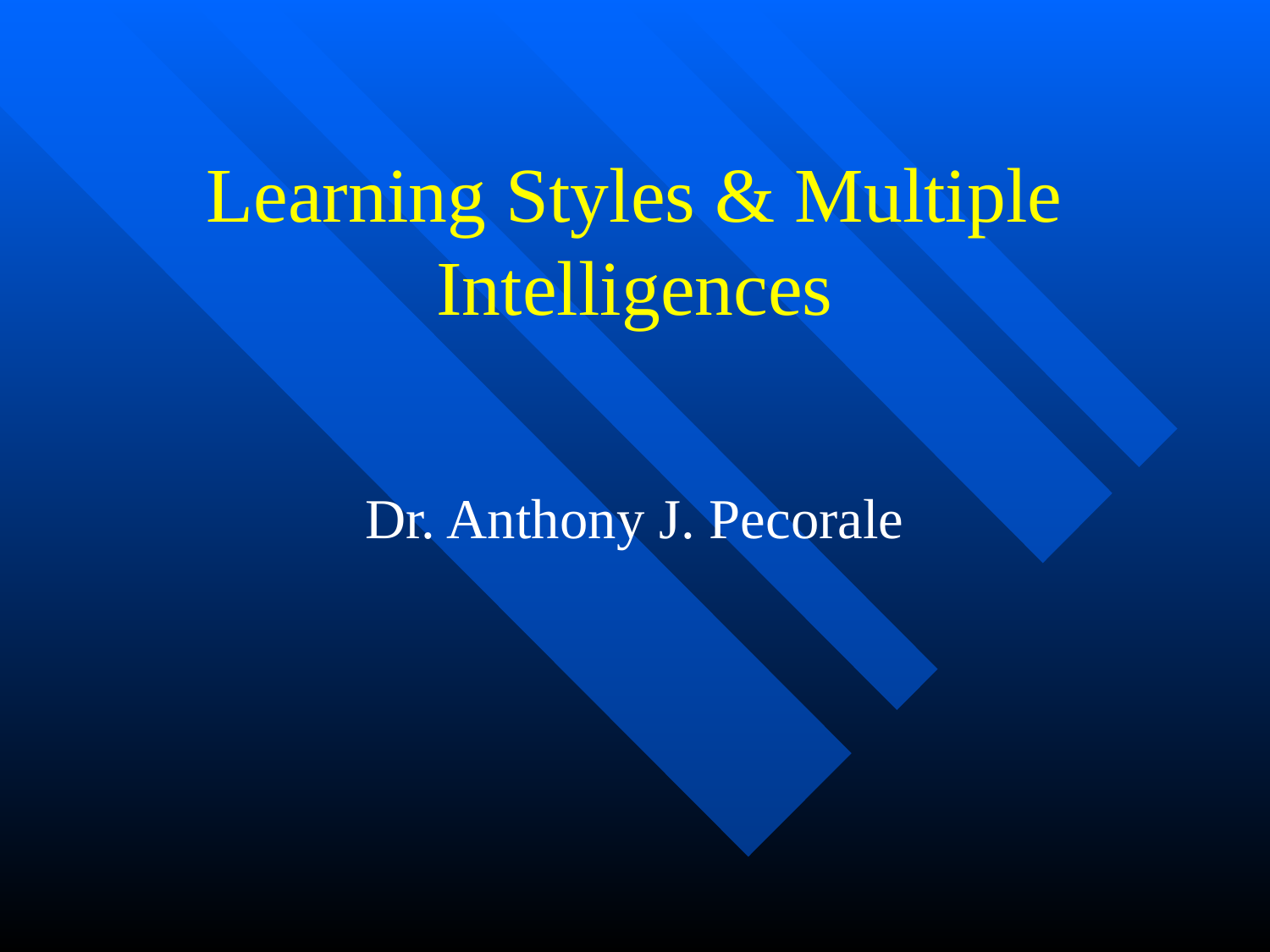

# Learning Styles & Multiple Intelligences
Dr. Anthony J. Pecorale